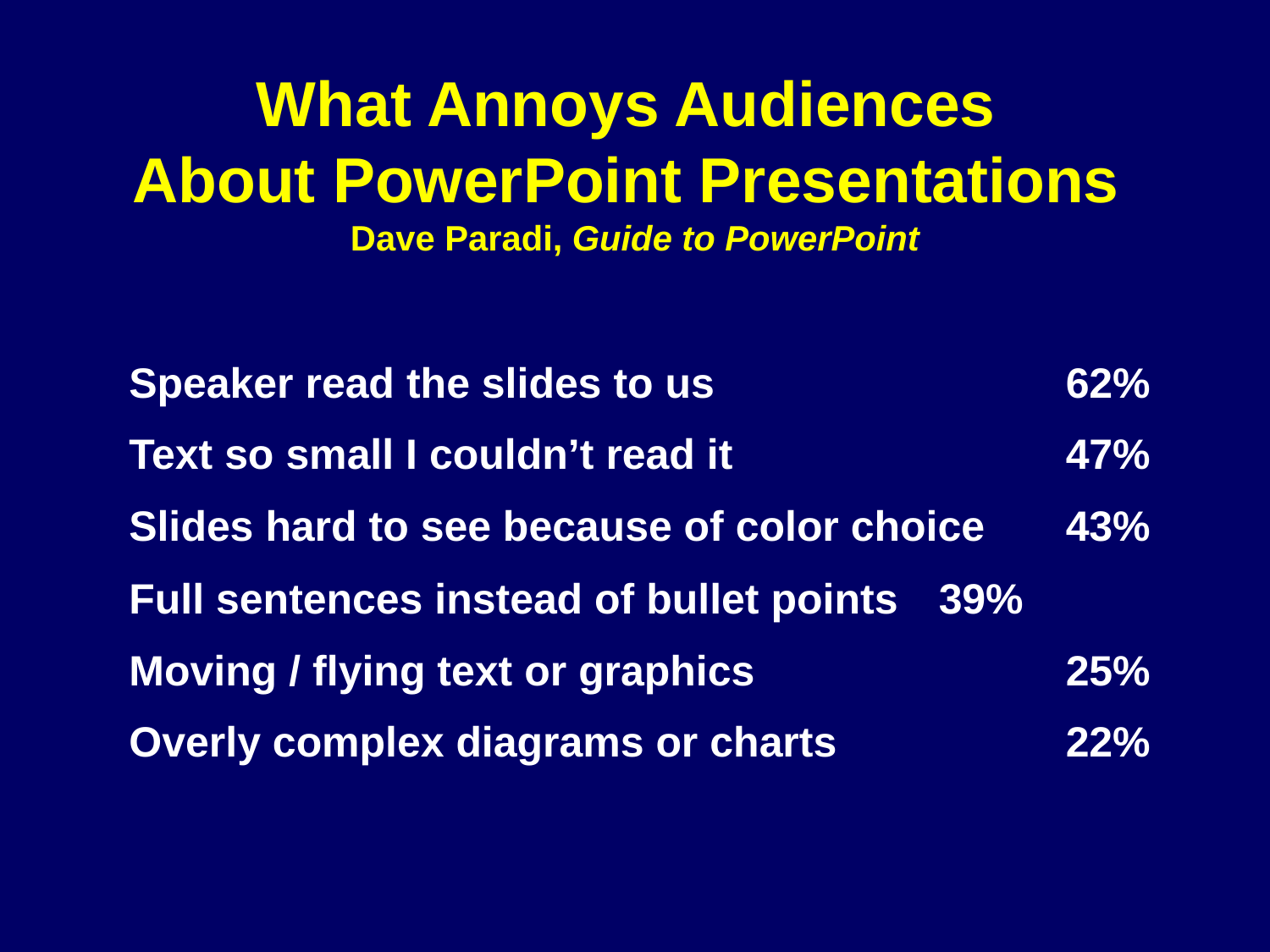

# What Annoys Audiences About PowerPoint Presentations Dave Paradi, Guide to PowerPoint
Speaker read the slides to us			62%
Text so small I couldn’t read it			47%
Slides hard to see because of color choice	43%
Full sentences instead of bullet points	39%
Moving / flying text or graphics			25%
Overly complex diagrams or charts		22%